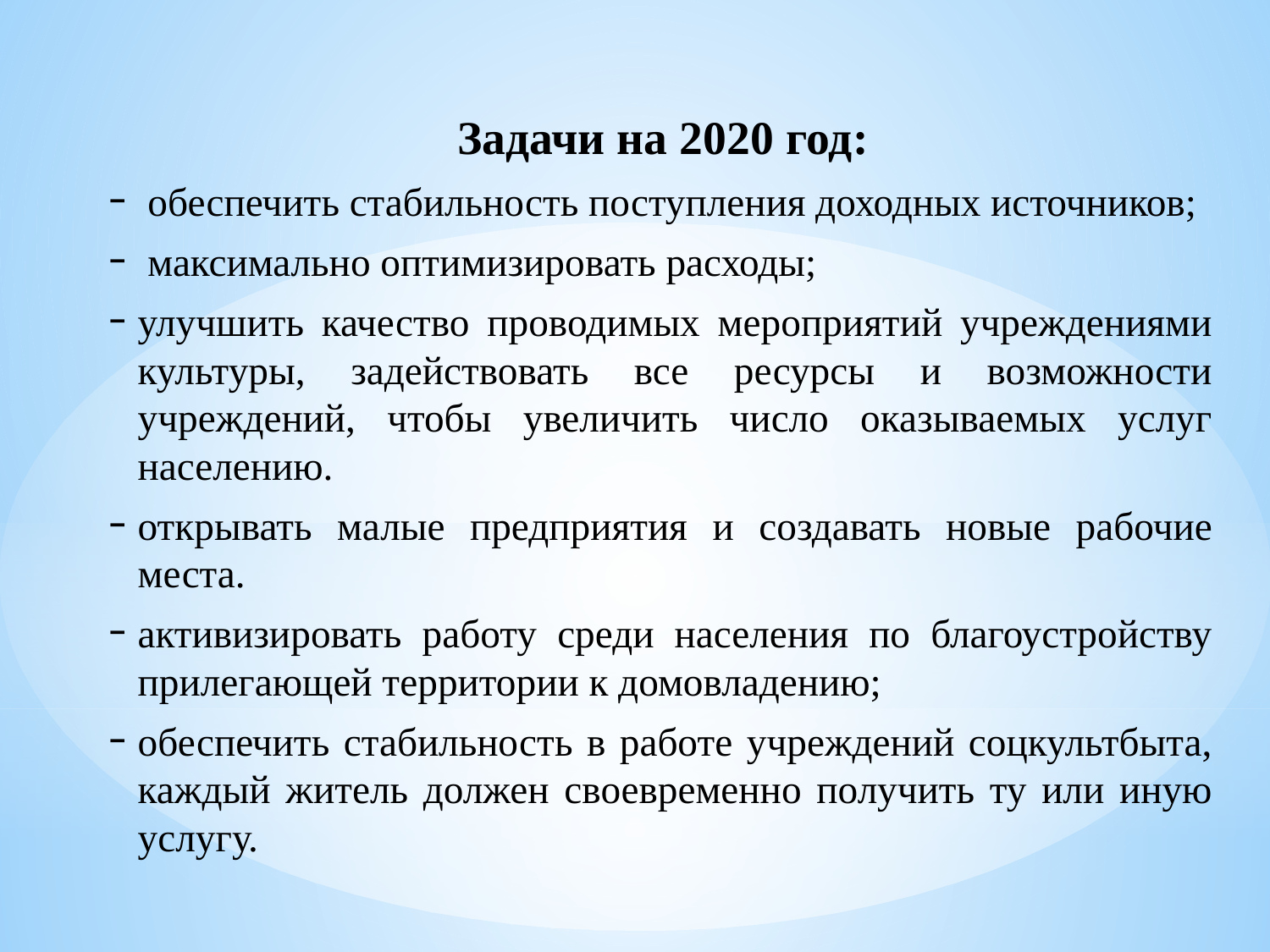

Задачи на 2020 год:
 обеспечить стабильность поступления доходных источников;
 максимально оптимизировать расходы;
улучшить качество проводимых мероприятий учреждениями культуры, задействовать все ресурсы и возможности учреждений, чтобы увеличить число оказываемых услуг населению.
открывать малые предприятия и создавать новые рабочие места.
активизировать работу среди населения по благоустройству прилегающей территории к домовладению;
обеспечить стабильность в работе учреждений соцкультбыта, каждый житель должен своевременно получить ту или иную услугу.